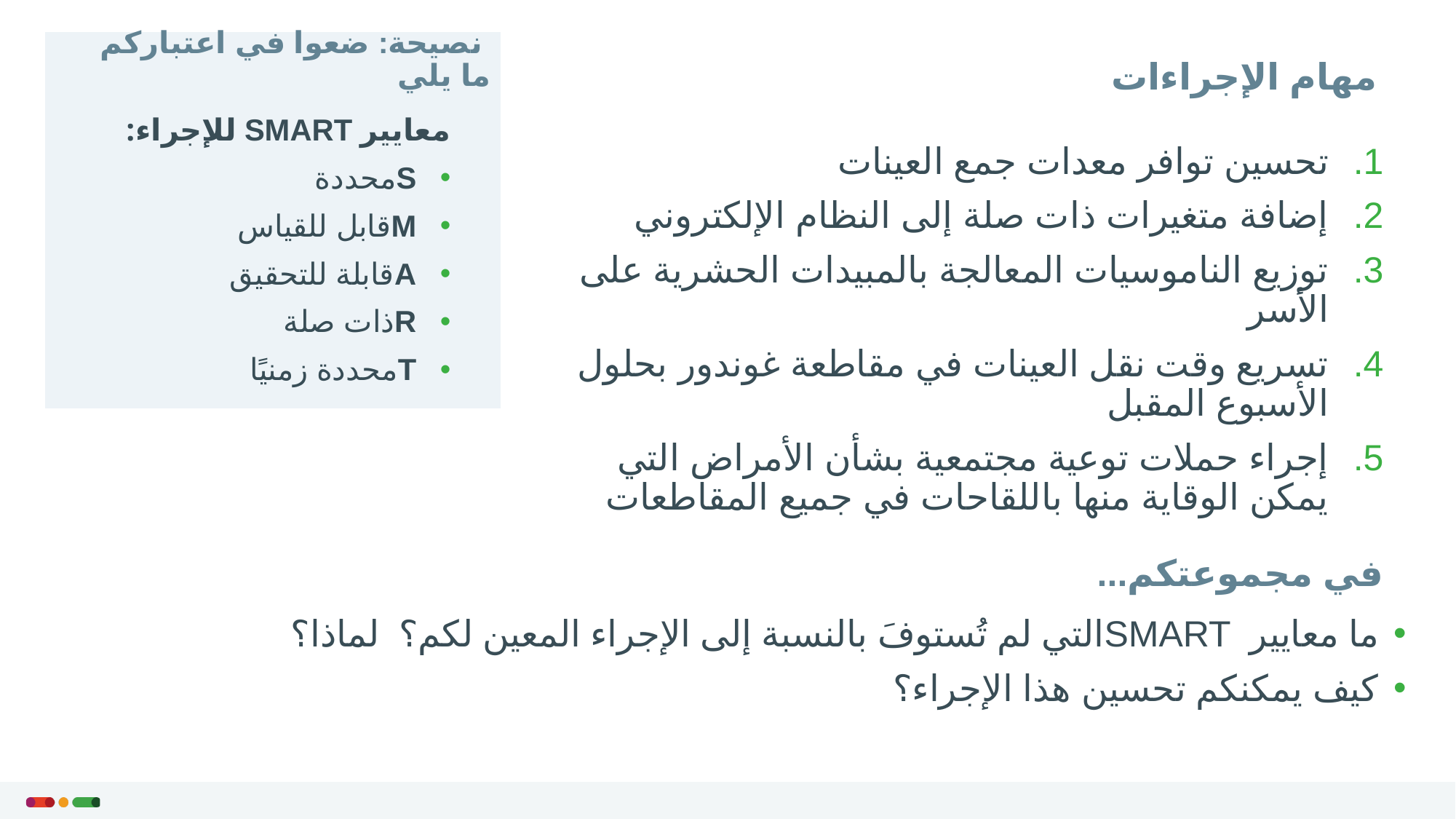

نصيحة: ضعوا في اعتباركم ما يلي

مهام الإجراءات
معايير SMART للإجراء:
Sمحددة
Mقابل للقياس
Aقابلة للتحقيق
Rذات صلة
Tمحددة زمنيًا

تحسين توافر معدات جمع العينات
إضافة متغيرات ذات صلة إلى النظام الإلكتروني
توزيع الناموسيات المعالجة بالمبيدات الحشرية على الأسر
تسريع وقت نقل العينات في مقاطعة غوندور بحلول الأسبوع المقبل
إجراء حملات توعية مجتمعية بشأن الأمراض التي يمكن الوقاية منها باللقاحات في جميع المقاطعات

في مجموعتكم...
ما معايير  SMARTالتي لم تُستوفَ بالنسبة إلى الإجراء المعين لكم؟  لماذا؟
كيف يمكنكم تحسين هذا الإجراء؟